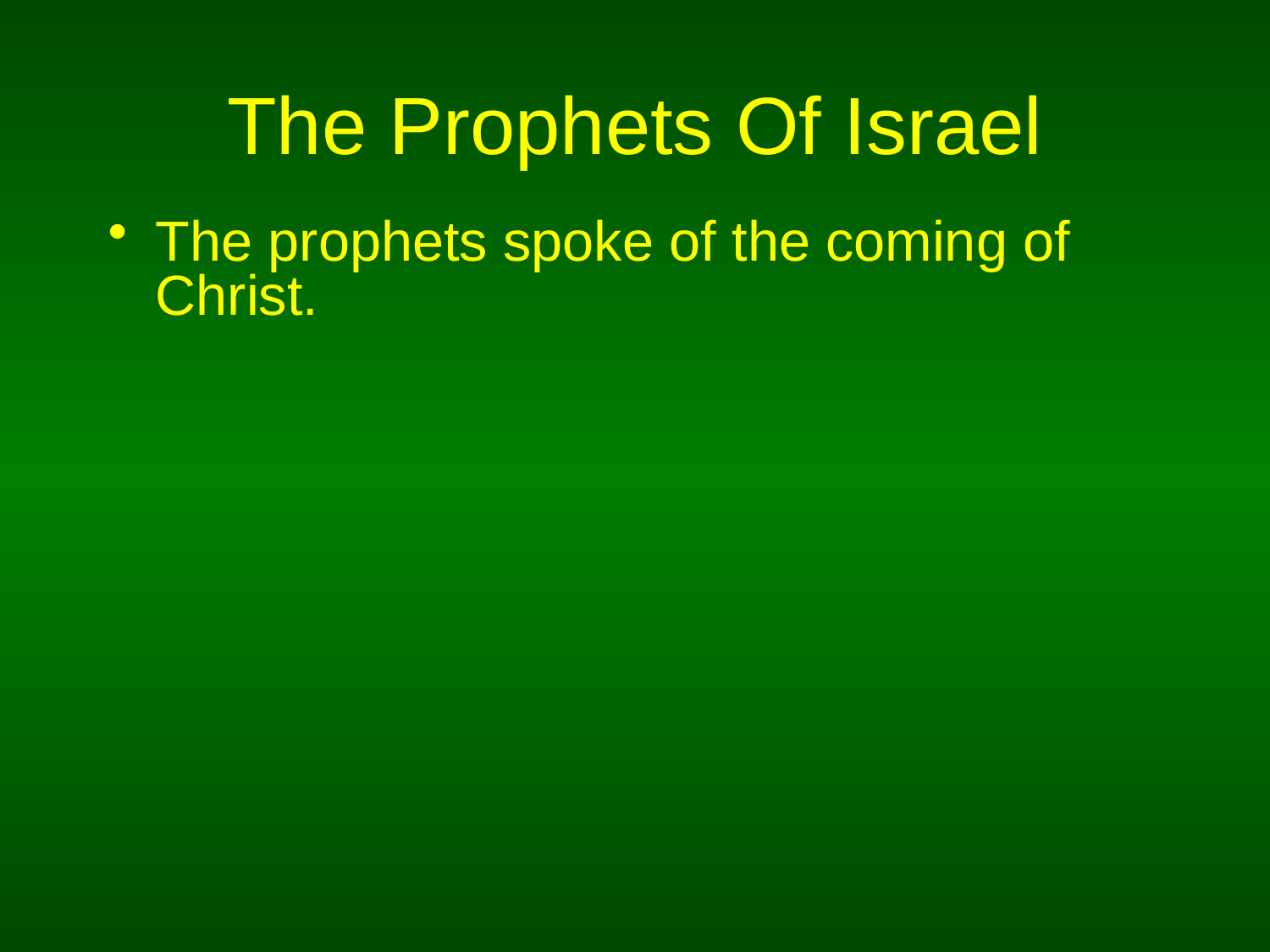

# The Prophets Of Israel
The prophets spoke of the coming of Christ.